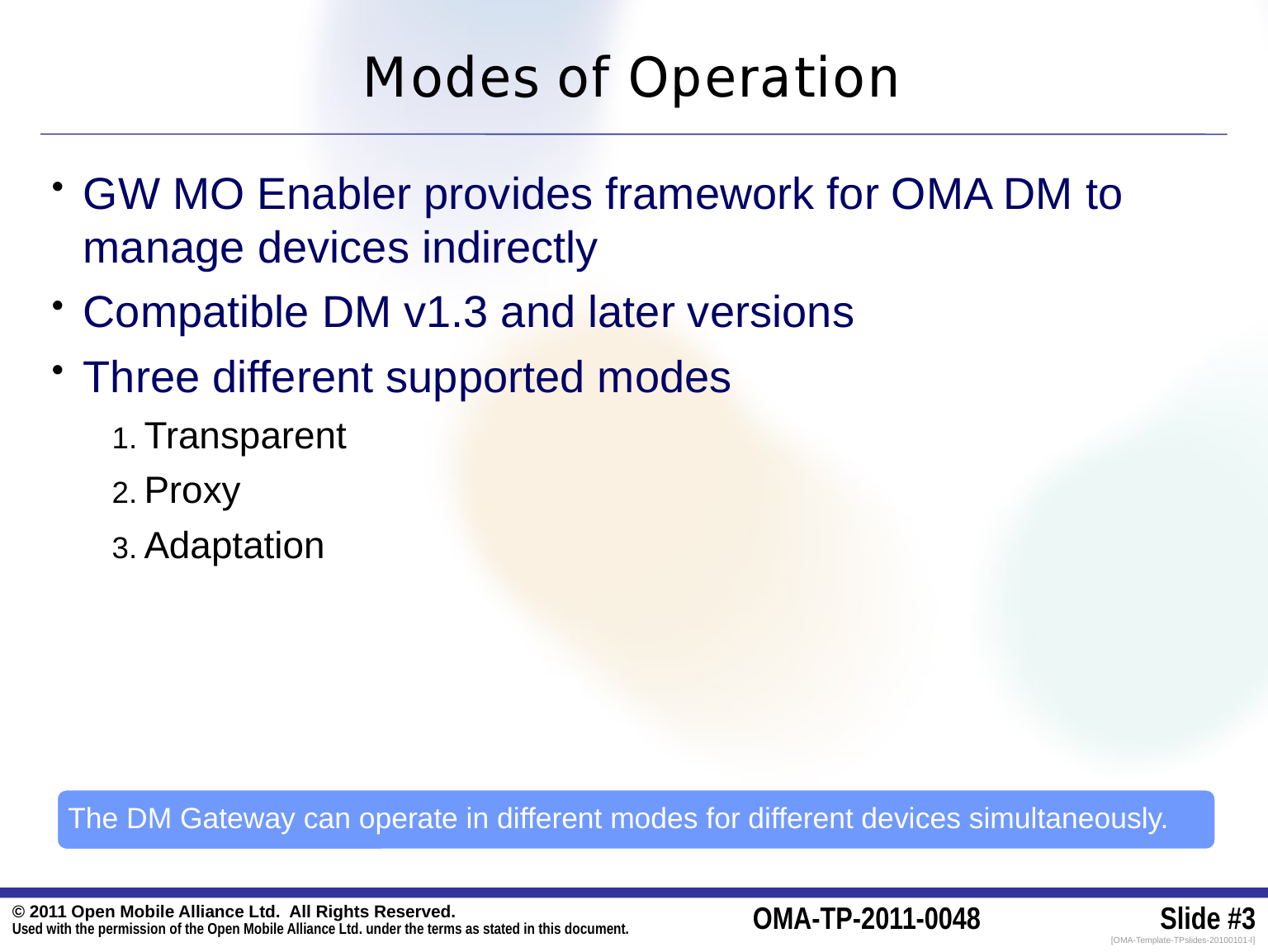

# Modes of Operation
GW MO Enabler provides framework for OMA DM to manage devices indirectly
Compatible DM v1.3 and later versions
Three different supported modes
Transparent
Proxy
Adaptation
The DM Gateway can operate in different modes for different devices simultaneously.